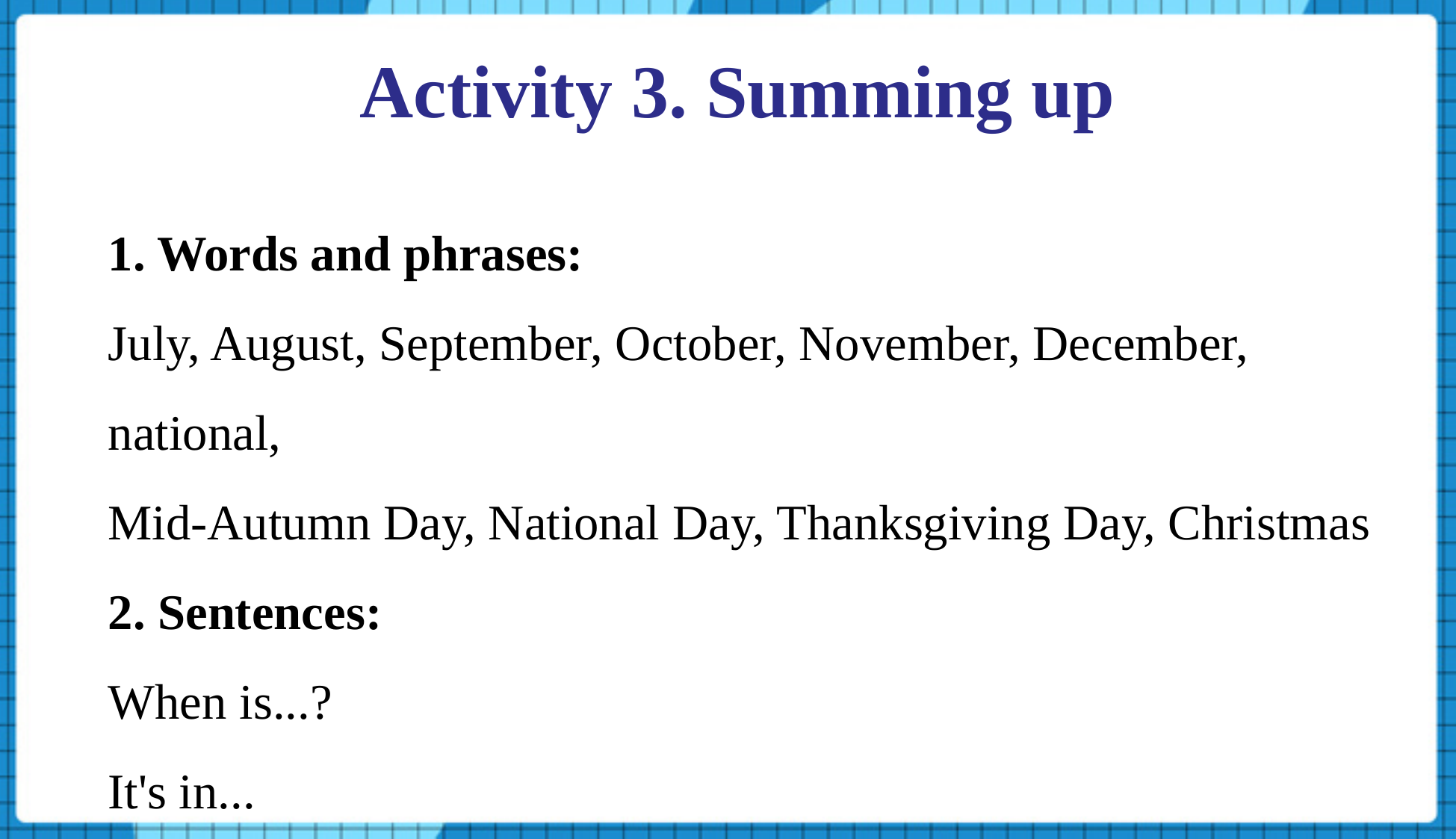

Activity 3. Summing up
1. Words and phrases:
July, August, September, October, November, December, national,
Mid-Autumn Day, National Day, Thanksgiving Day, Christmas
2. Sentences:
When is...?
It's in...